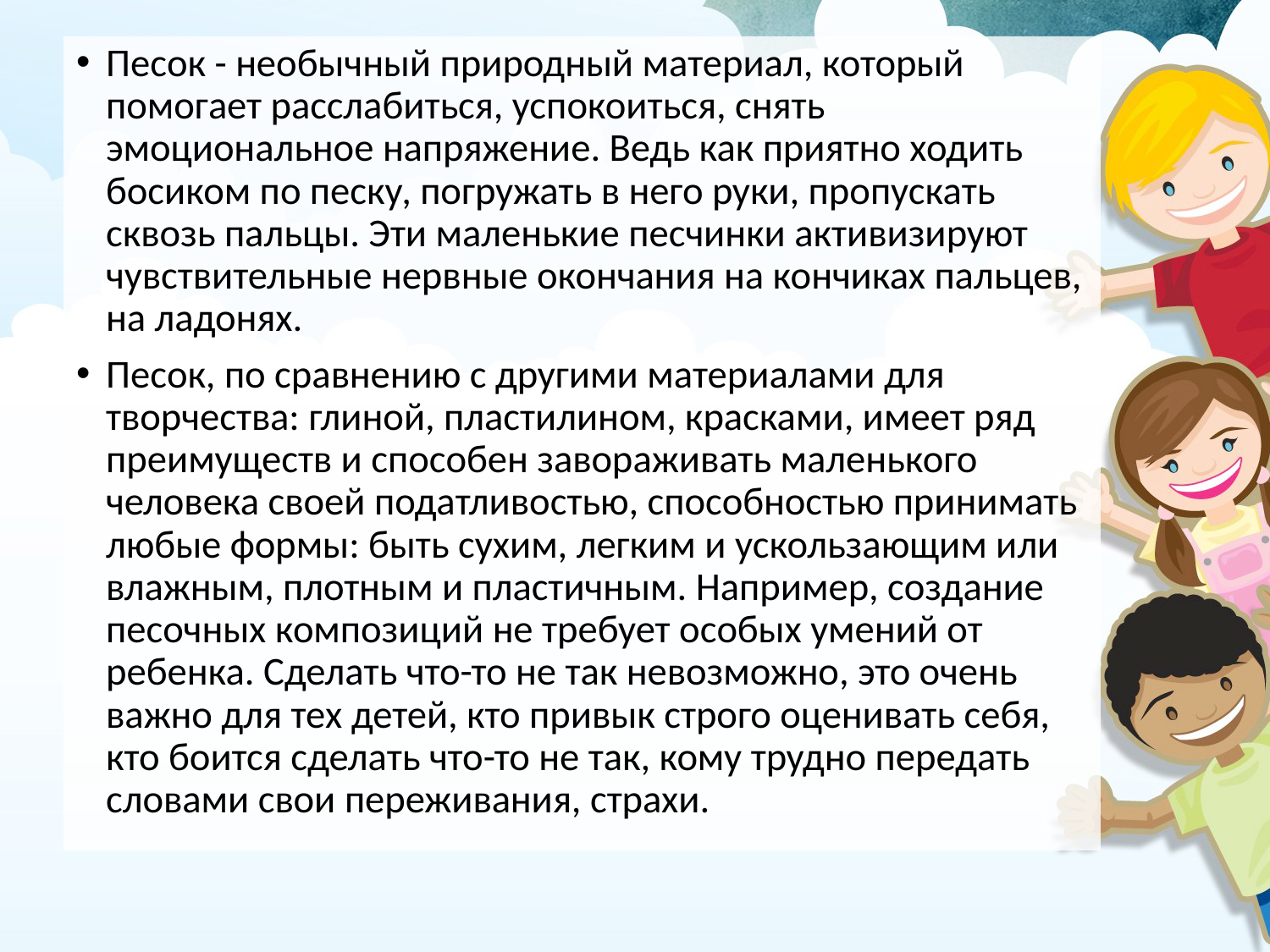

Песок - необычный природный материал, который помогает расслабиться, успокоиться, снять эмоциональное напряжение. Ведь как приятно ходить босиком по песку, погружать в него руки, пропускать сквозь пальцы. Эти маленькие песчинки активизируют чувствительные нервные окончания на кончиках пальцев, на ладонях.
Песок, по сравнению с другими материалами для творчества: глиной, пластилином, красками, имеет ряд преимуществ и способен завораживать маленького человека своей податливостью, способностью принимать любые формы: быть сухим, легким и ускользающим или влажным, плотным и пластичным. Например, создание песочных композиций не требует особых умений от ребенка. Сделать что-то не так невозможно, это очень важно для тех детей, кто привык строго оценивать себя, кто боится сделать что-то не так, кому трудно передать словами свои переживания, страхи.